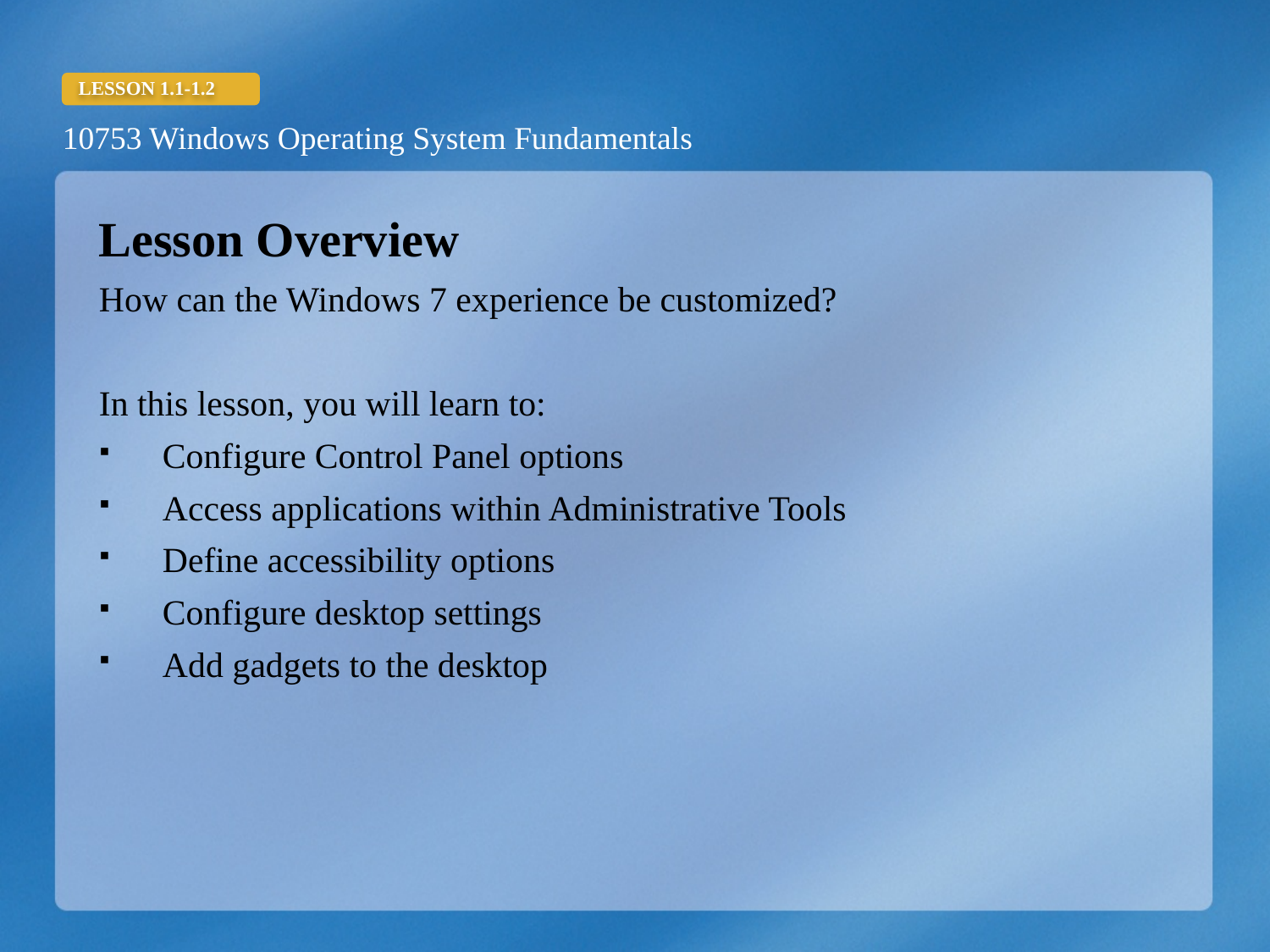

Lesson Overview
How can the Windows 7 experience be customized?

In this lesson, you will learn to:
Configure Control Panel options
Access applications within Administrative Tools
Define accessibility options
Configure desktop settings
Add gadgets to the desktop